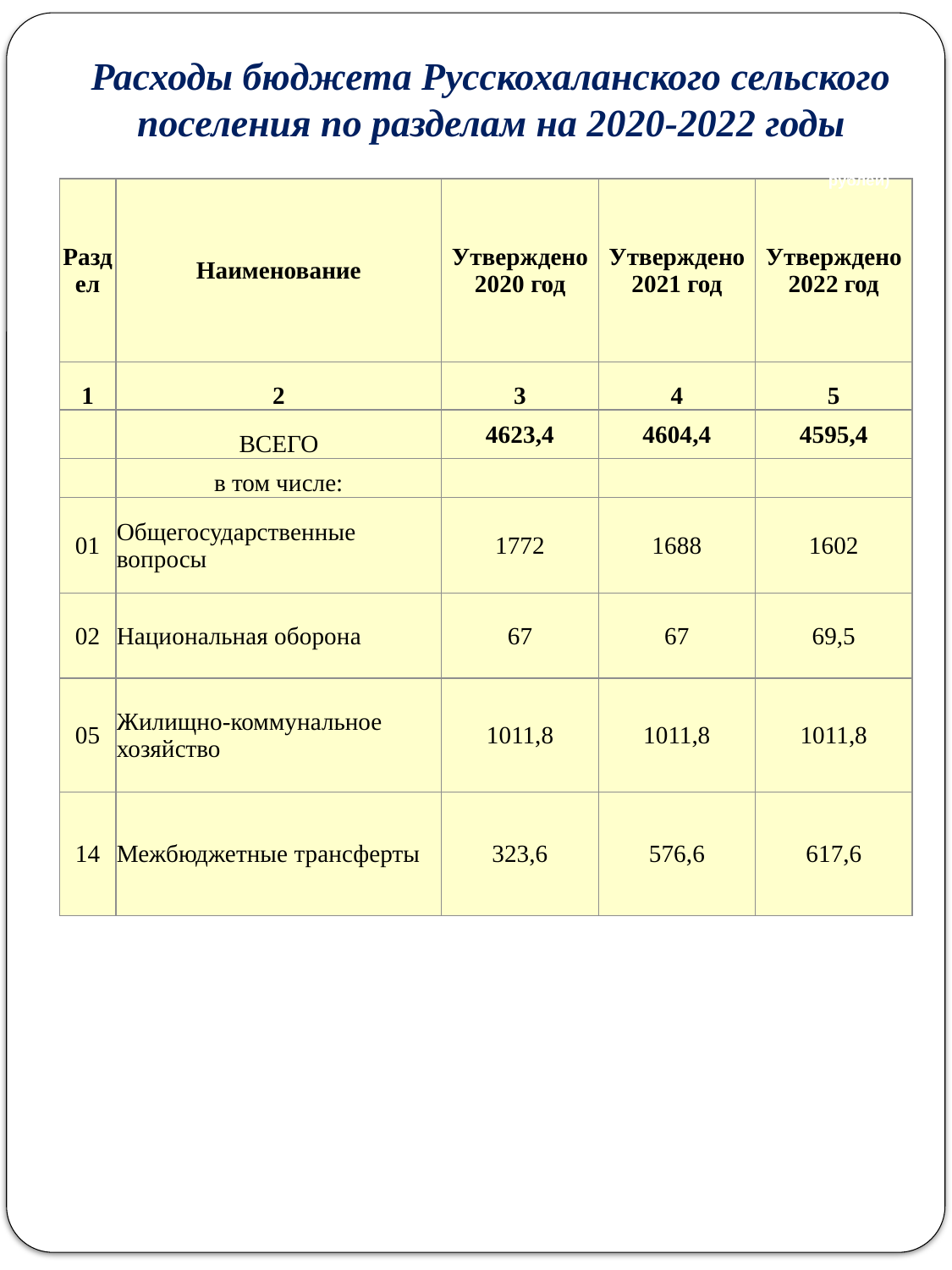

Расходы бюджета Русскохаланского сельского поселения по разделам на 2020-2022 годы

(тыс. рублей)
| Раздел | Наименование | Утверждено 2020 год | Утверждено 2021 год | Утверждено 2022 год |
| --- | --- | --- | --- | --- |
| 1 | 2 | 3 | 4 | 5 |
|  | ВСЕГО | 4623,4 | 4604,4 | 4595,4 |
|  | в том числе: |  |  |  |
| 01 | Общегосударственные вопросы | 1772 | 1688 | 1602 |
| 02 | Национальная оборона | 67 | 67 | 69,5 |
| 05 | Жилищно-коммунальное хозяйство | 1011,8 | 1011,8 | 1011,8 |
| 14 | Межбюджетные трансферты | 323,6 | 576,6 | 617,6 |